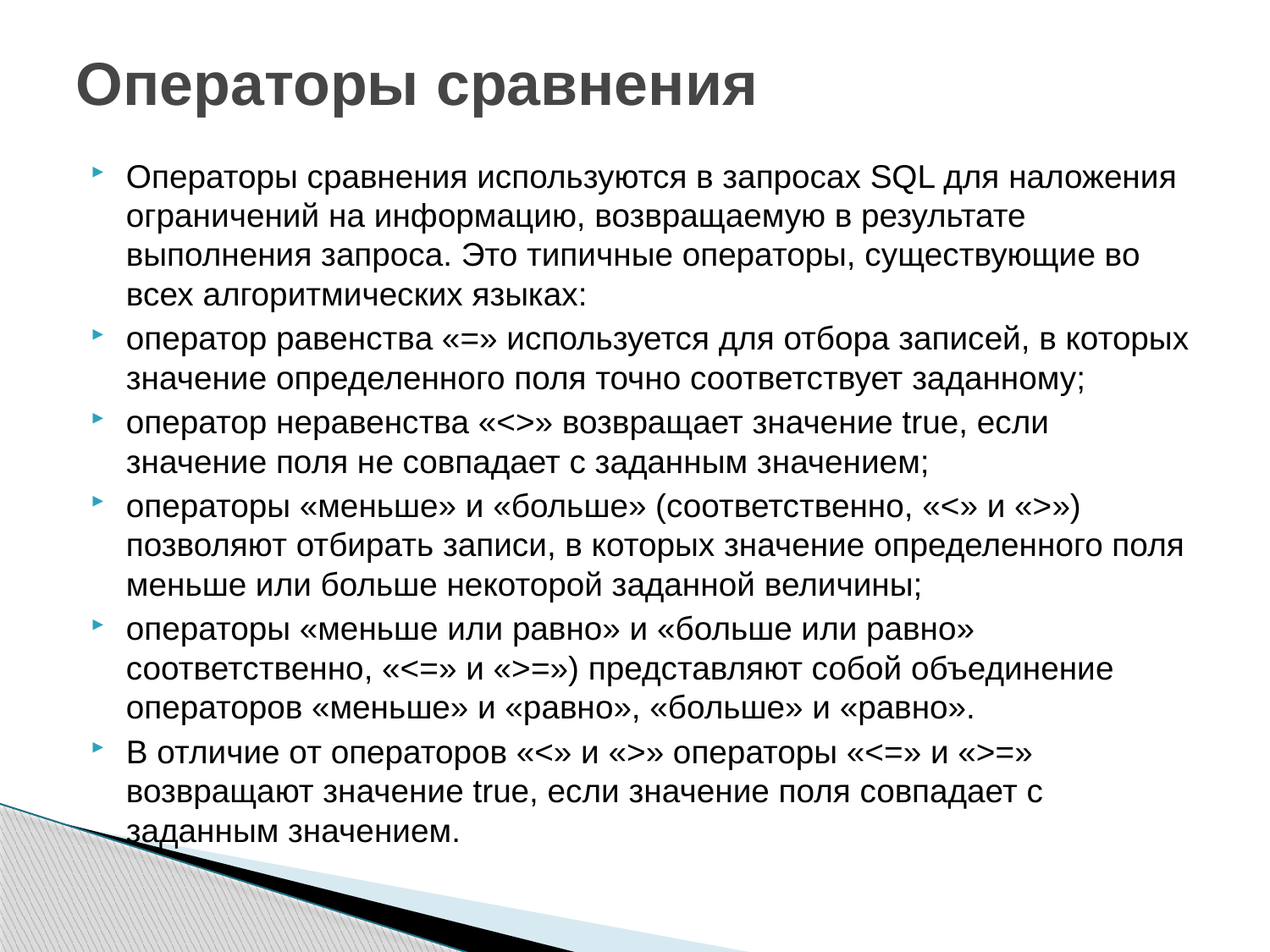

# Операторы сравнения
Операторы сравнения используются в запросах SQL для наложения ограничений на информацию, возвращаемую в результате выполнения запроса. Это типичные операторы, существующие во всех алгоритмических языках:
оператор равенства «=» используется для отбора записей, в которых значение определенного поля точно соответствует заданному;
оператор неравенства «<>» возвращает значение true, если значение поля не совпадает с заданным значением;
операторы «меньше» и «больше» (соответственно, «<» и «>») позволяют отбирать записи, в которых значение определенного поля меньше или больше некоторой заданной величины;
операторы «меньше или равно» и «больше или равно» соответственно, «<=» и «>=») представляют собой объединение операторов «меньше» и «равно», «больше» и «равно».
В отличие от операторов «<» и «>» операторы «<=» и «>=» возвращают значение true, если значение поля совпадает с заданным значением.